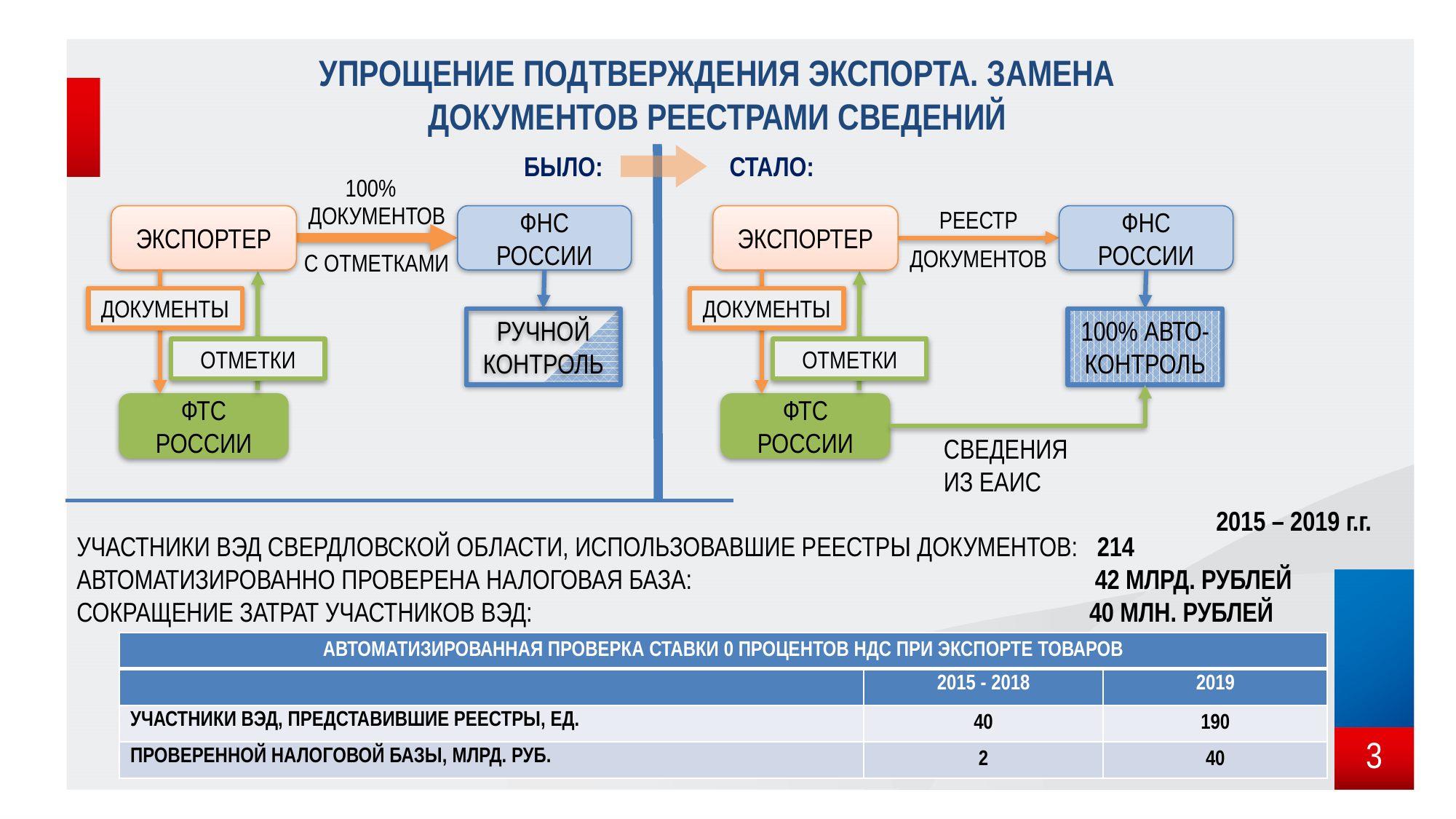

# Упрощение подтверждения экспорта. Замена документов Реестрами сведений
Было:
СТАЛО:

100%
ДОКУМЕНТОВ
РЕЕСТР
ФНС РОССИИ
ФНС РОССИИ
ЭКСПОРТЕР
ЭКСПОРТЕР
ДОКУМЕНТОВ
С ОТМЕТКАМИ
ДОКУМЕНТЫ
ДОКУМЕНТЫ
РУЧНОЙ КОНТРОЛЬ
100% АВТО-КОНТРОЛЬ

ОТМЕТКИ
ОТМЕТКИ
ФТС РОССИИ
ФТС РОССИИ
СВЕДЕНИЯ ИЗ ЕАИС
2015 – 2019 г.г.
УЧАСТНИКИ ВЭД СВЕРДЛОВСКОЙ ОБЛАСТИ, ИСПОЛЬЗОВАВШИЕ РЕЕСТРЫ ДОКУМЕНТОВ:   214
АВТОМАТИЗИРОВАННО ПРОВЕРЕНА НАЛОГОВАЯ БАЗА:                                                                 42 МЛРД. РУБЛЕЙ
СОКРАЩЕНИЕ ЗАТРАТ УЧАСТНИКОВ ВЭД:                                                                                          40 МЛН. РУБЛЕЙ
| Автоматизированная проверка ставки 0 процентов НДС при экспорте товаров |  |  |
| --- | --- | --- |
|  | 2015 - 2018 | 2019 |
| УЧАСТНИКИ ВЭД, ПРЕДСТАВИВШИЕ РЕЕСТРЫ, ЕД. | 40 | 190 |
| ПРОВЕРЕННОЙ НАЛОГОВОЙ БАЗЫ, МЛРД. руб. | 2 | 40 |
3